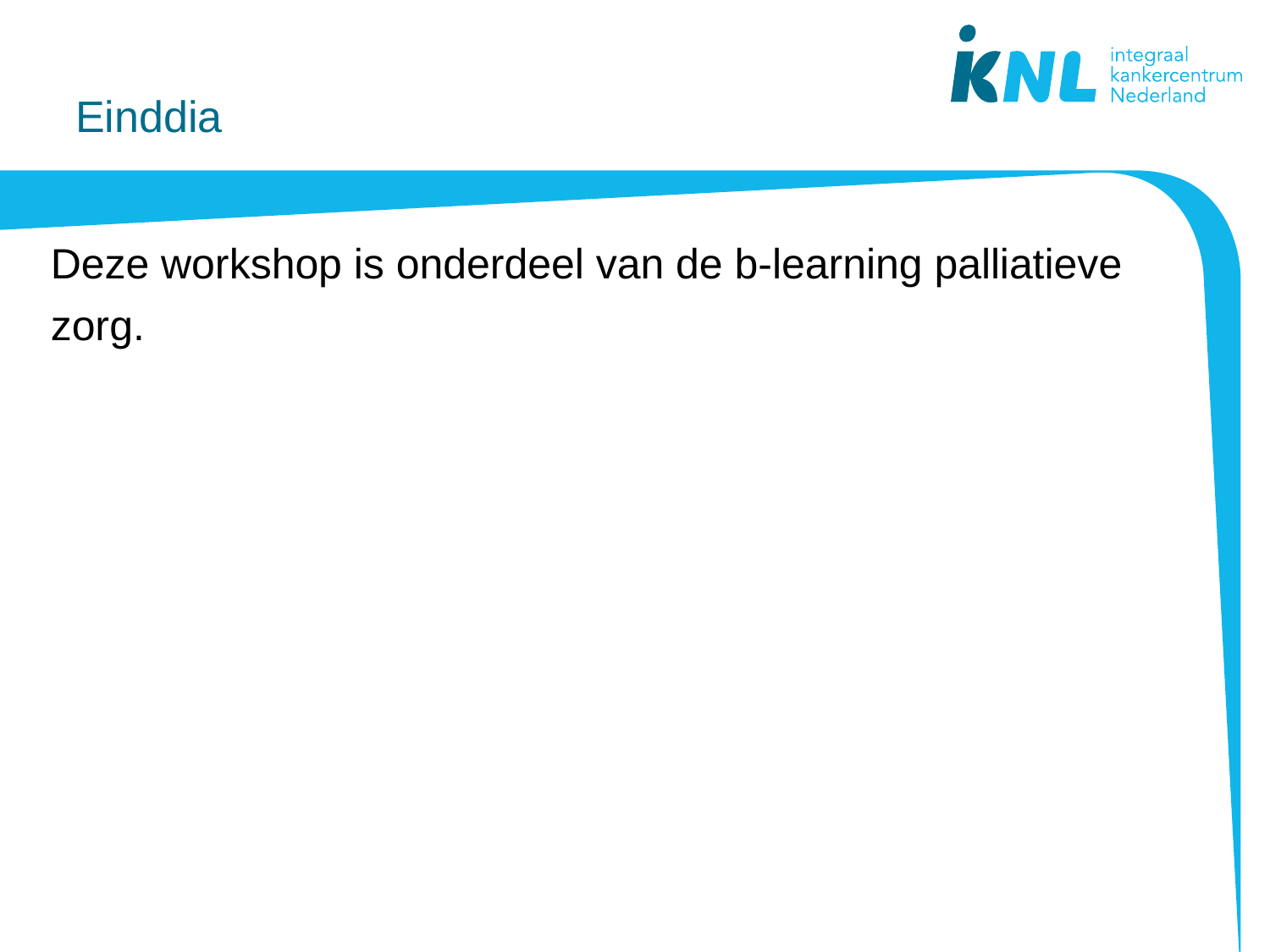

# Einddia
Deze workshop is onderdeel van de b-learning palliatieve zorg.